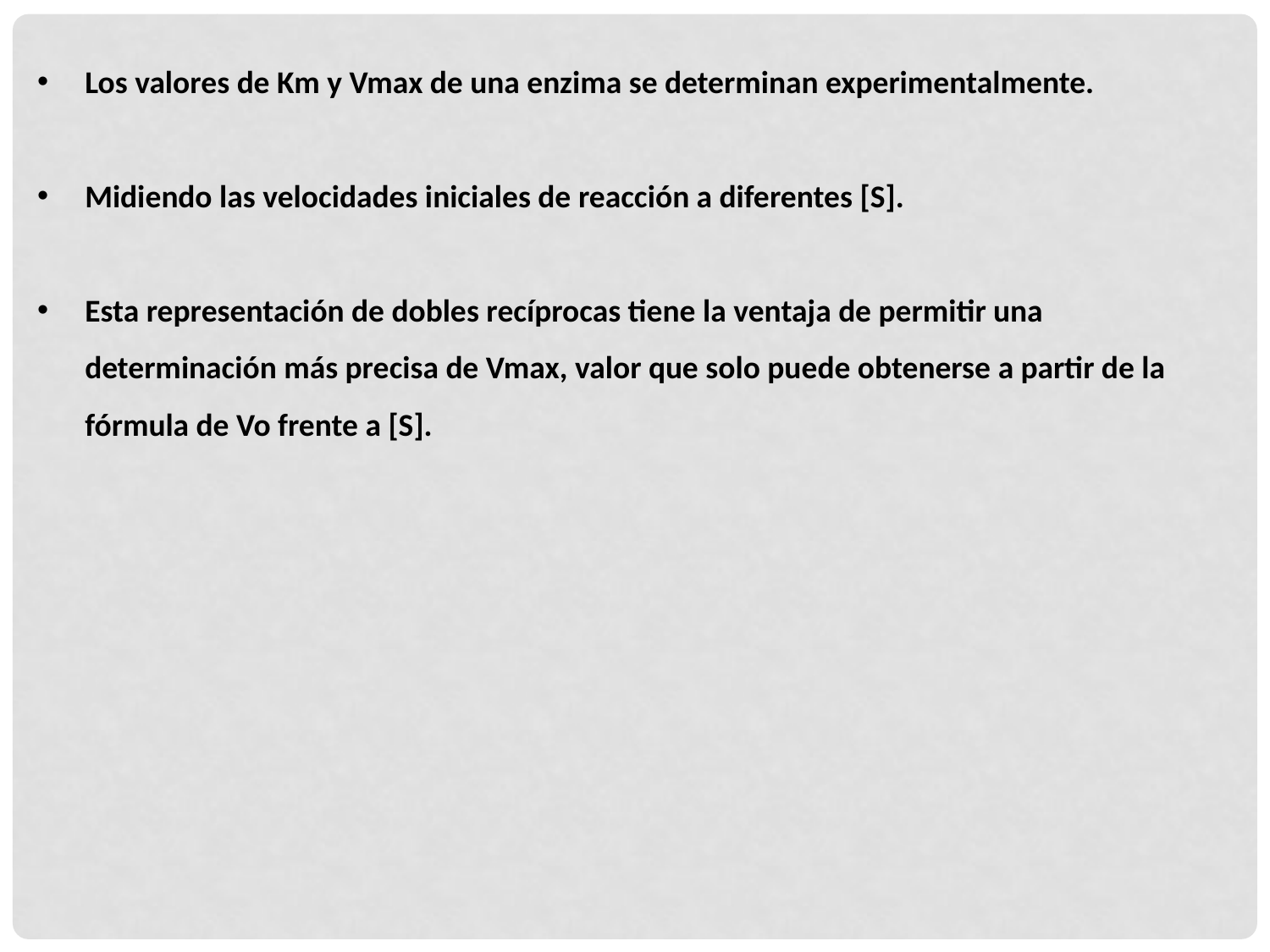

Los valores de Km y Vmax de una enzima se determinan experimentalmente.

Midiendo las velocidades iniciales de reacción a diferentes [S].

Esta representación de dobles recíprocas tiene la ventaja de permitir una determinación más precisa de Vmax, valor que solo puede obtenerse a partir de la fórmula de Vo frente a [S].